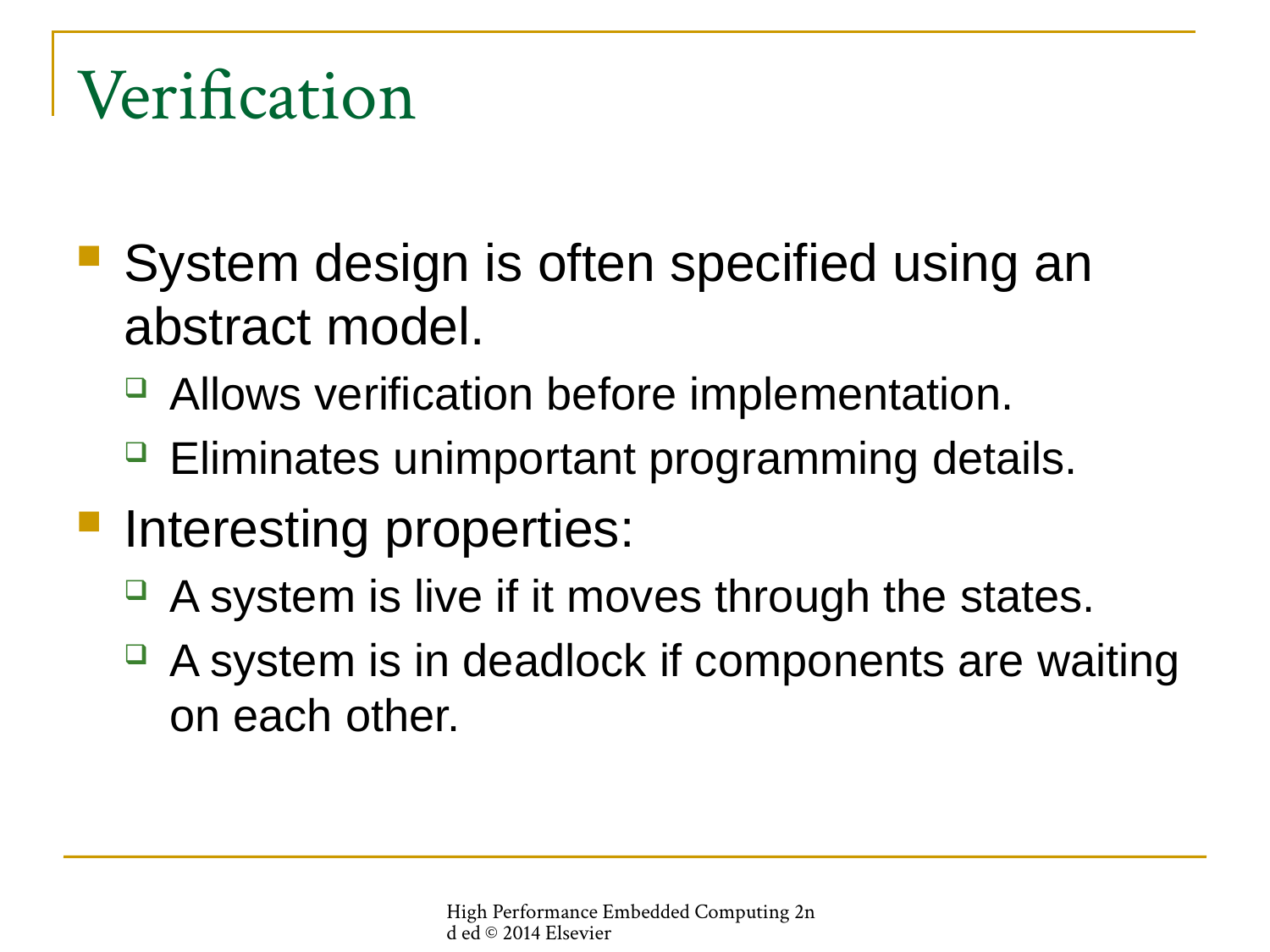

# Verification
System design is often specified using an abstract model.
Allows verification before implementation.
Eliminates unimportant programming details.
Interesting properties:
A system is live if it moves through the states.
A system is in deadlock if components are waiting on each other.
High Performance Embedded Computing 2nd ed © 2014 Elsevier